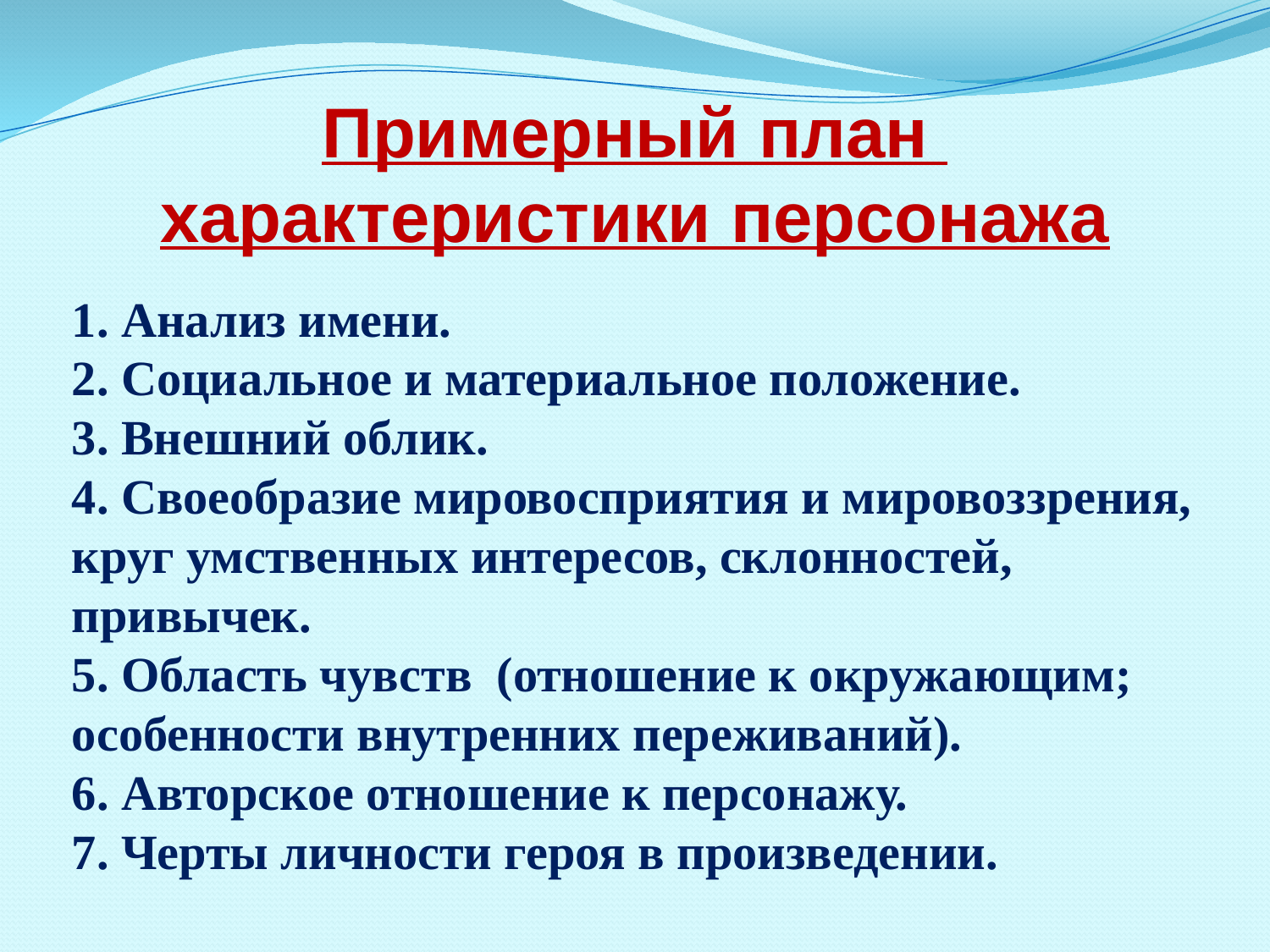

# Примерный план характеристики персонажа
1. Анализ имени.
2. Социальное и материальное положение.
3. Внешний облик.
4. Своеобразие мировосприятия и мировоззрения, круг умственных интересов, склонностей, привычек.
5. Область чувств  (отношение к окружающим;  особенности внутренних переживаний).
6. Авторское отношение к персонажу.
7. Черты личности героя в произведении.